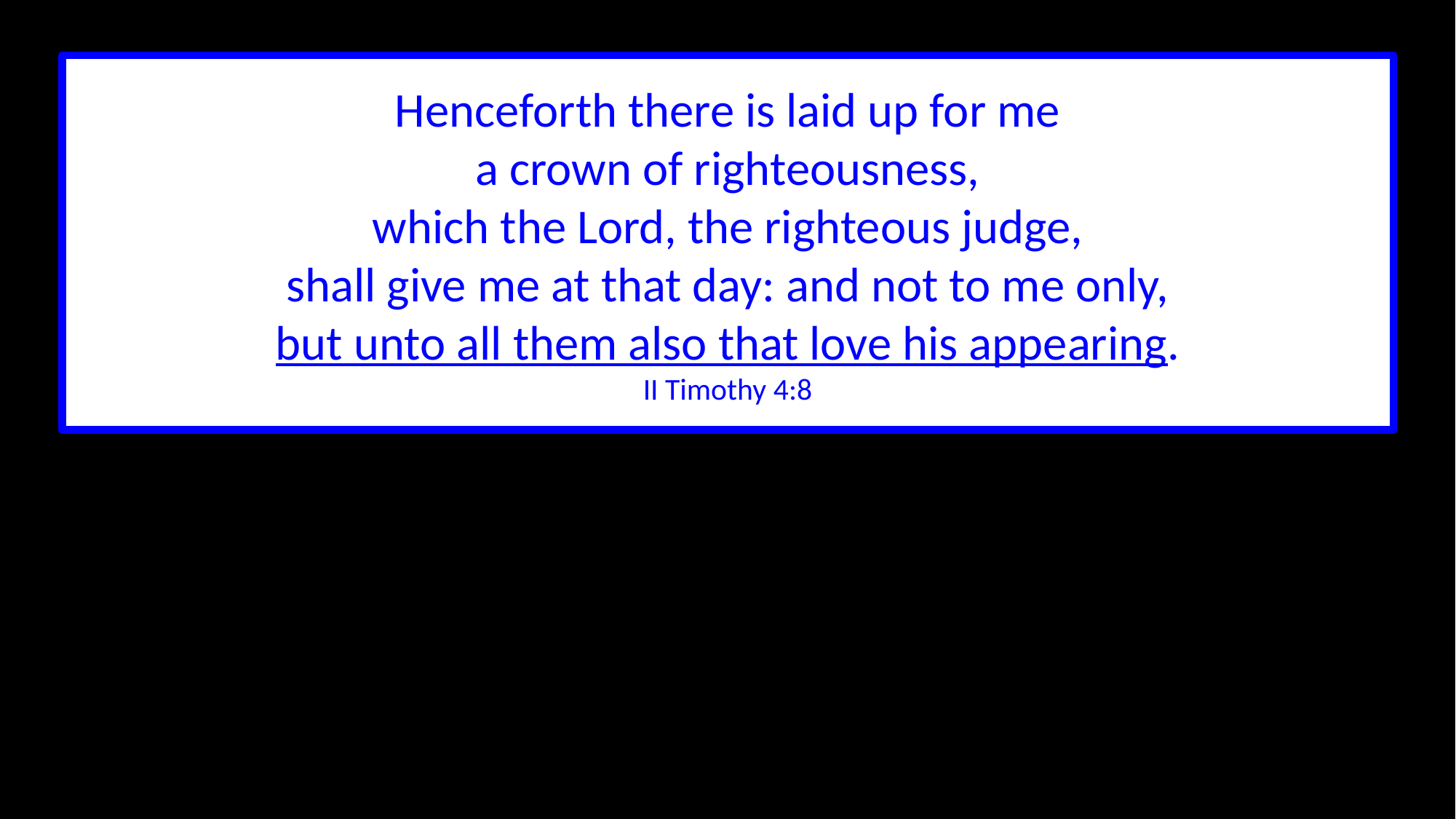

Henceforth there is laid up for me
a crown of righteousness,
which the Lord, the righteous judge,
shall give me at that day: and not to me only,
but unto all them also that love his appearing.
II Timothy 4:8